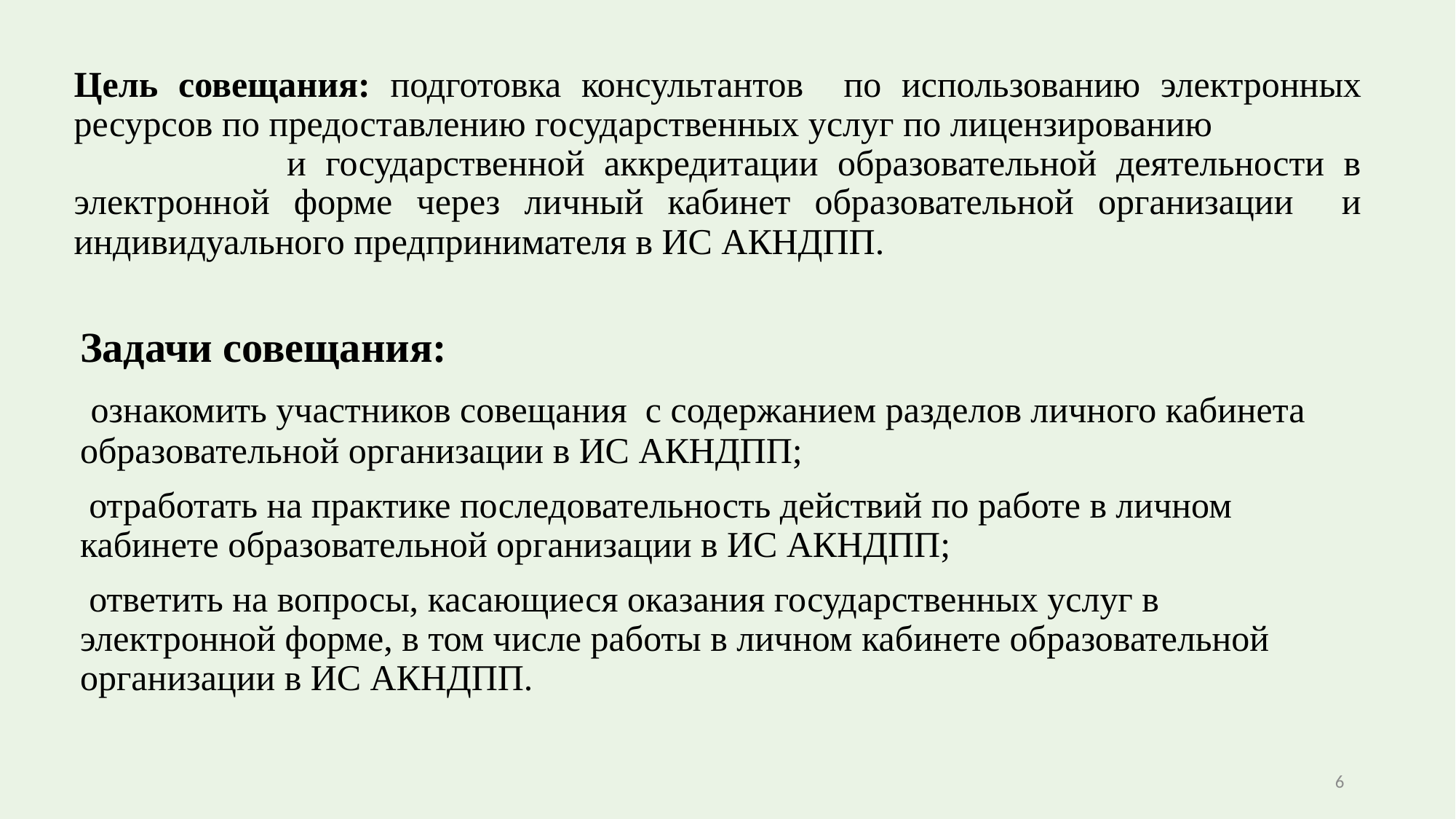

# Цель совещания: подготовка консультантов  по использованию электронных ресурсов по предоставлению государственных услуг по лицензированию                            и государственной аккредитации образовательной деятельности в электронной форме через личный кабинет образовательной организации  и индивидуального предпринимателя в ИС АКНДПП.
Задачи совещания:
 ознакомить участников совещания  с содержанием разделов личного кабинета образовательной организации в ИС АКНДПП;
 отработать на практике последовательность действий по работе в личном кабинете образовательной организации в ИС АКНДПП;
 ответить на вопросы, касающиеся оказания государственных услуг в электронной форме, в том числе работы в личном кабинете образовательной организации в ИС АКНДПП.
6